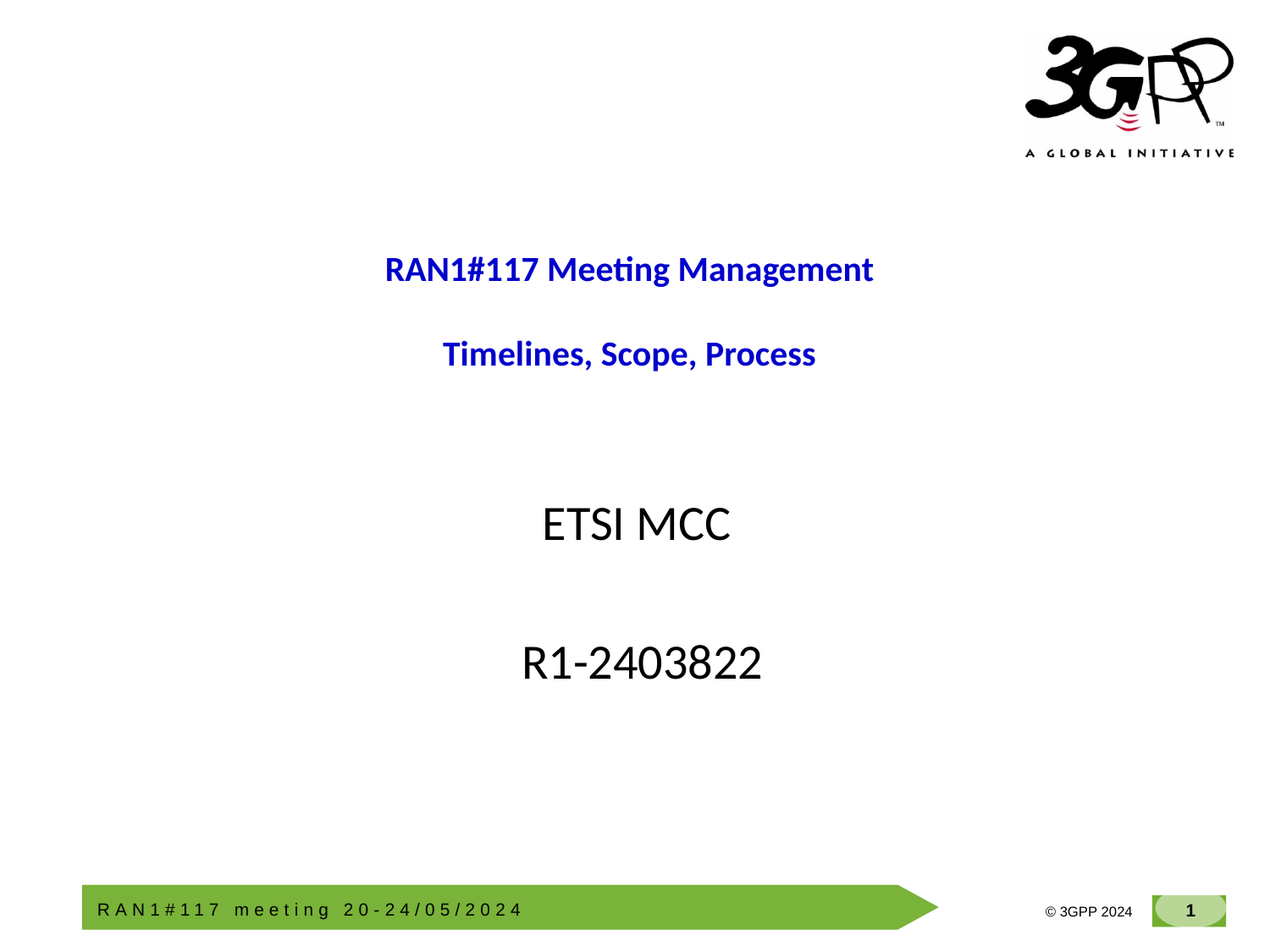

# RAN1#117 Meeting Management Timelines, Scope, Process
ETSI MCC

 R1-2403822